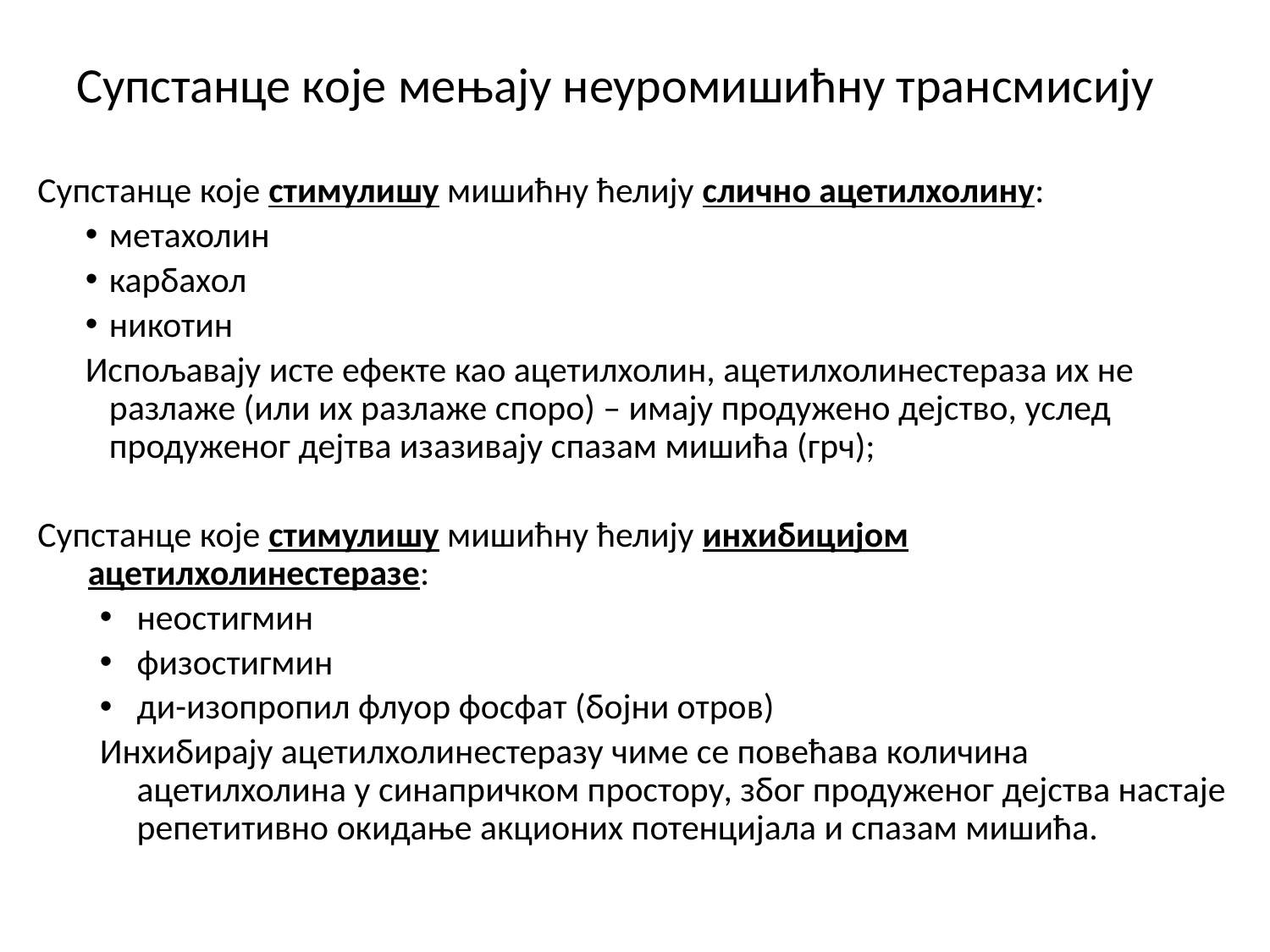

# Супстанце које мењају неуромишићну трансмисију
Супстанце које стимулишу мишићну ћелију слично ацетилхолину:
метахолин
карбахол
никотин
Испољавају исте ефекте као ацетилхолин, ацетилхолинестераза их не разлаже (или их разлаже споро) – имају продужено дејство, услед продуженог дејтва изазивају спазам мишића (грч);

Супстанце које стимулишу мишићну ћелију инхибицијом ацетилхолинестеразе:
неостигмин
физостигмин
ди-изопропил флуор фосфат (бојни отров)
Инхибирају ацетилхолинестеразу чиме се повећава количина ацетилхолина у синапричком простору, због продуженог дејства настаје репетитивно окидање акционих потенцијала и спазам мишића.